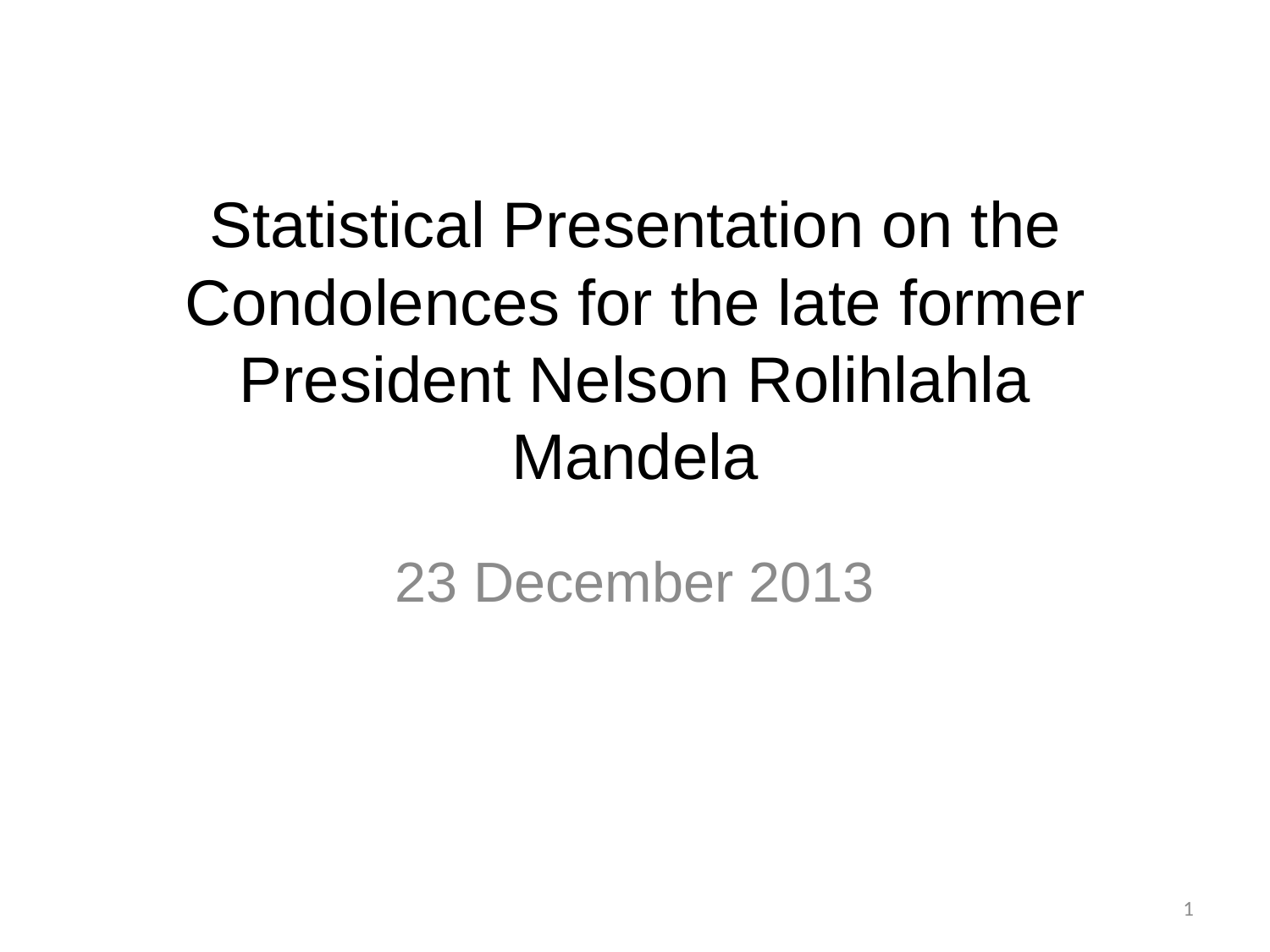

# Statistical Presentation on the Condolences for the late former President Nelson Rolihlahla Mandela
23 December 2013
1